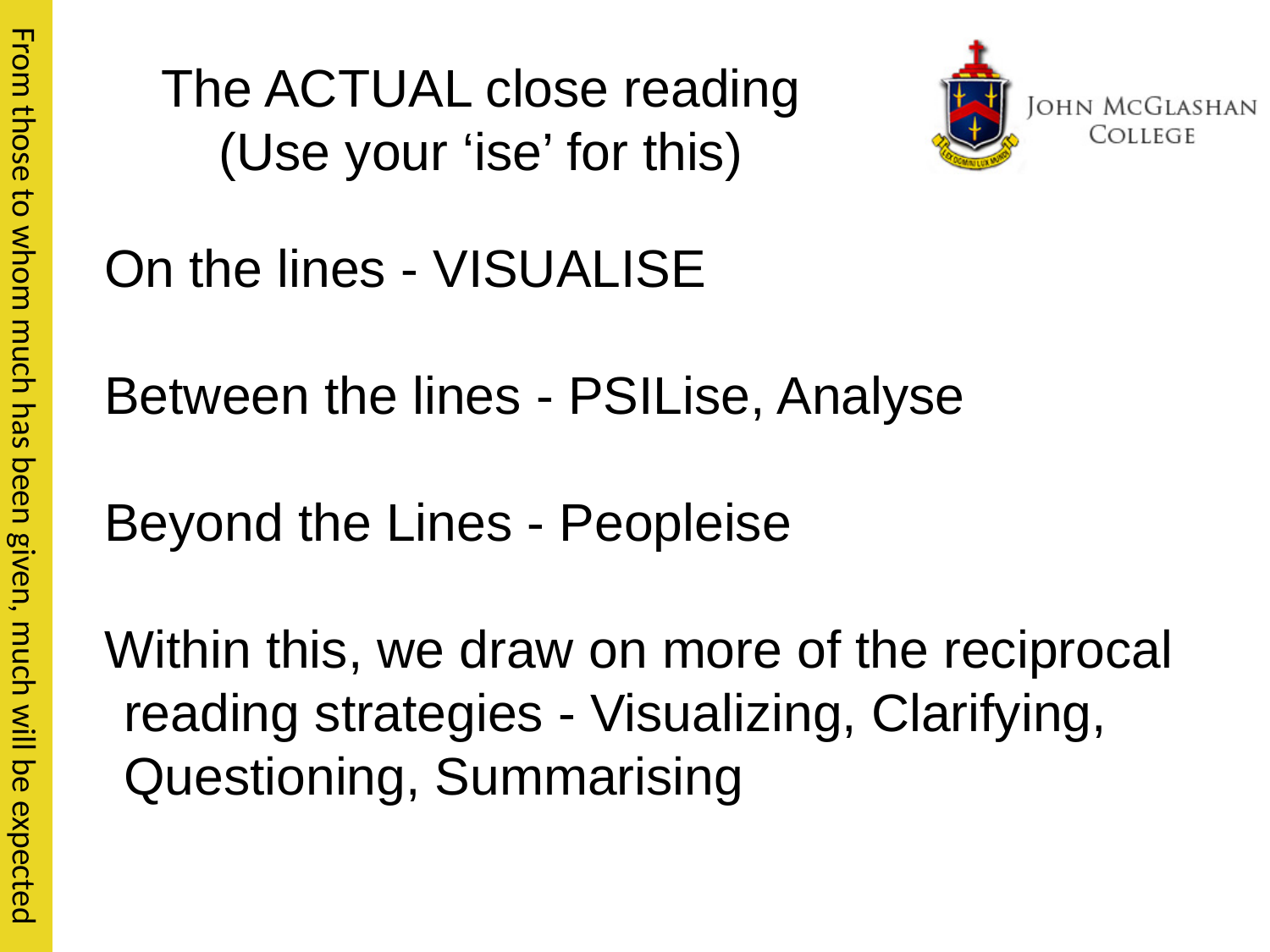

# The ACTUAL close reading
(Use your ‘ise’ for this)
On the lines - VISUALISE

Between the lines - PSILise, Analyse

Beyond the Lines - Peopleise

Within this, we draw on more of the reciprocal reading strategies - Visualizing, Clarifying, Questioning, Summarising